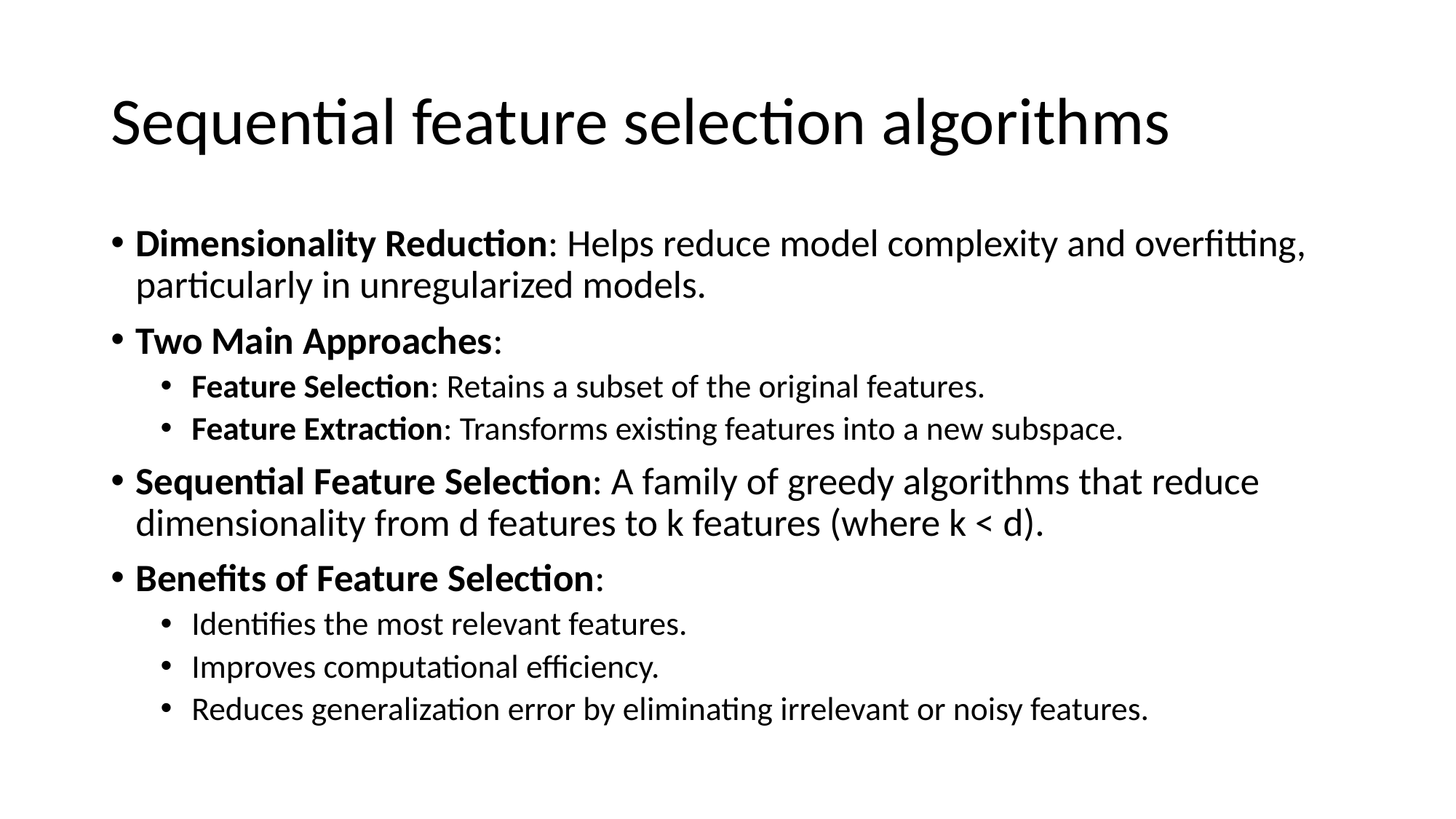

# Sequential feature selection algorithms
Dimensionality Reduction: Helps reduce model complexity and overfitting, particularly in unregularized models.
Two Main Approaches:
Feature Selection: Retains a subset of the original features.
Feature Extraction: Transforms existing features into a new subspace.
Sequential Feature Selection: A family of greedy algorithms that reduce dimensionality from d features to k features (where k < d).
Benefits of Feature Selection:
Identifies the most relevant features.
Improves computational efficiency.
Reduces generalization error by eliminating irrelevant or noisy features.